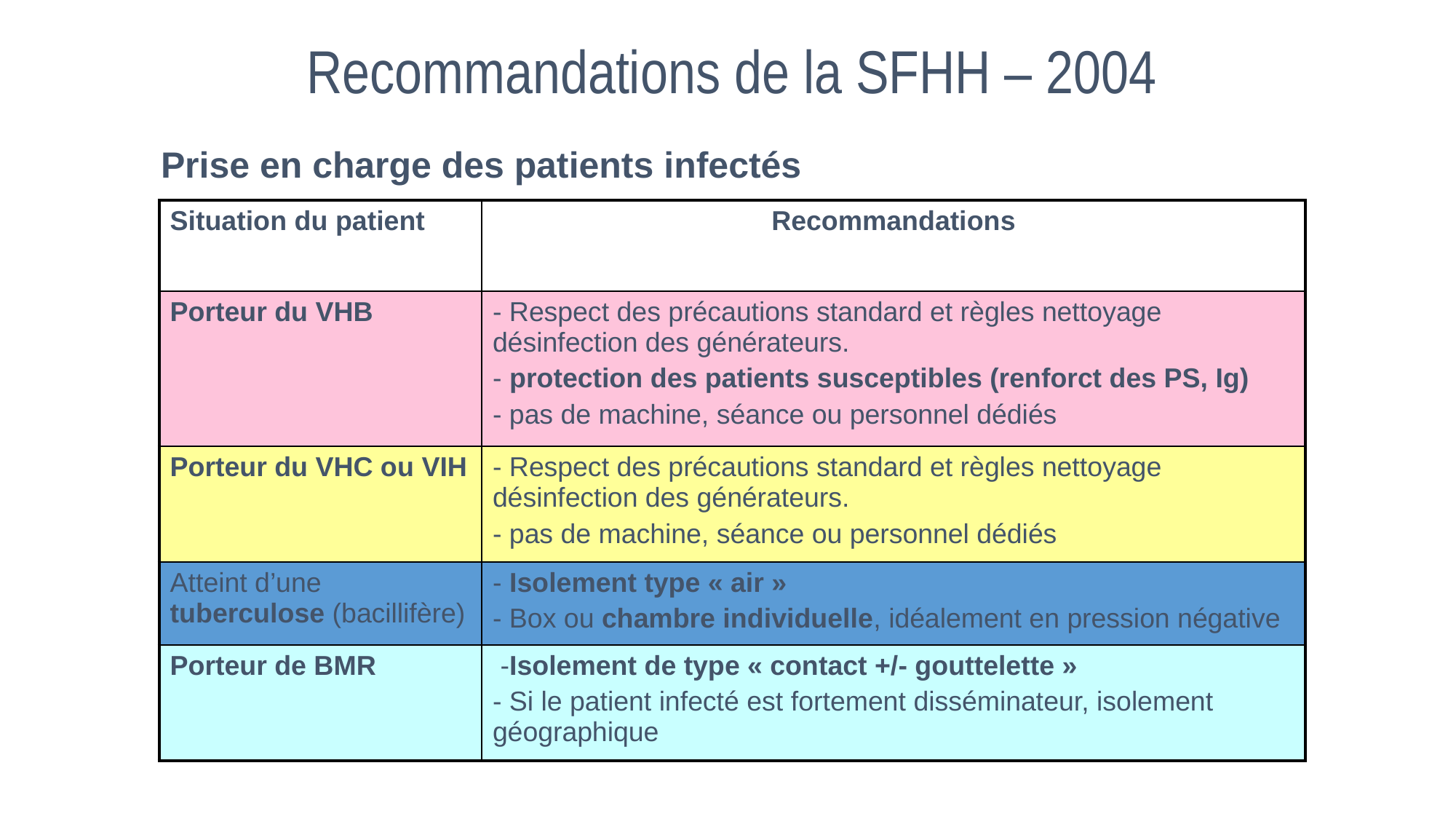

Recommandations de la SFHH – 2004
Prise en charge des patients infectés
| Situation du patient | Recommandations |
| --- | --- |
| Porteur du VHB | - Respect des précautions standard et règles nettoyage désinfection des générateurs. - protection des patients susceptibles (renforct des PS, Ig) - pas de machine, séance ou personnel dédiés |
| Porteur du VHC ou VIH | - Respect des précautions standard et règles nettoyage désinfection des générateurs. - pas de machine, séance ou personnel dédiés |
| Atteint d’une tuberculose (bacillifère) | - Isolement type « air » - Box ou chambre individuelle, idéalement en pression négative |
| Porteur de BMR | -Isolement de type « contact +/- gouttelette » - Si le patient infecté est fortement disséminateur, isolement géographique |